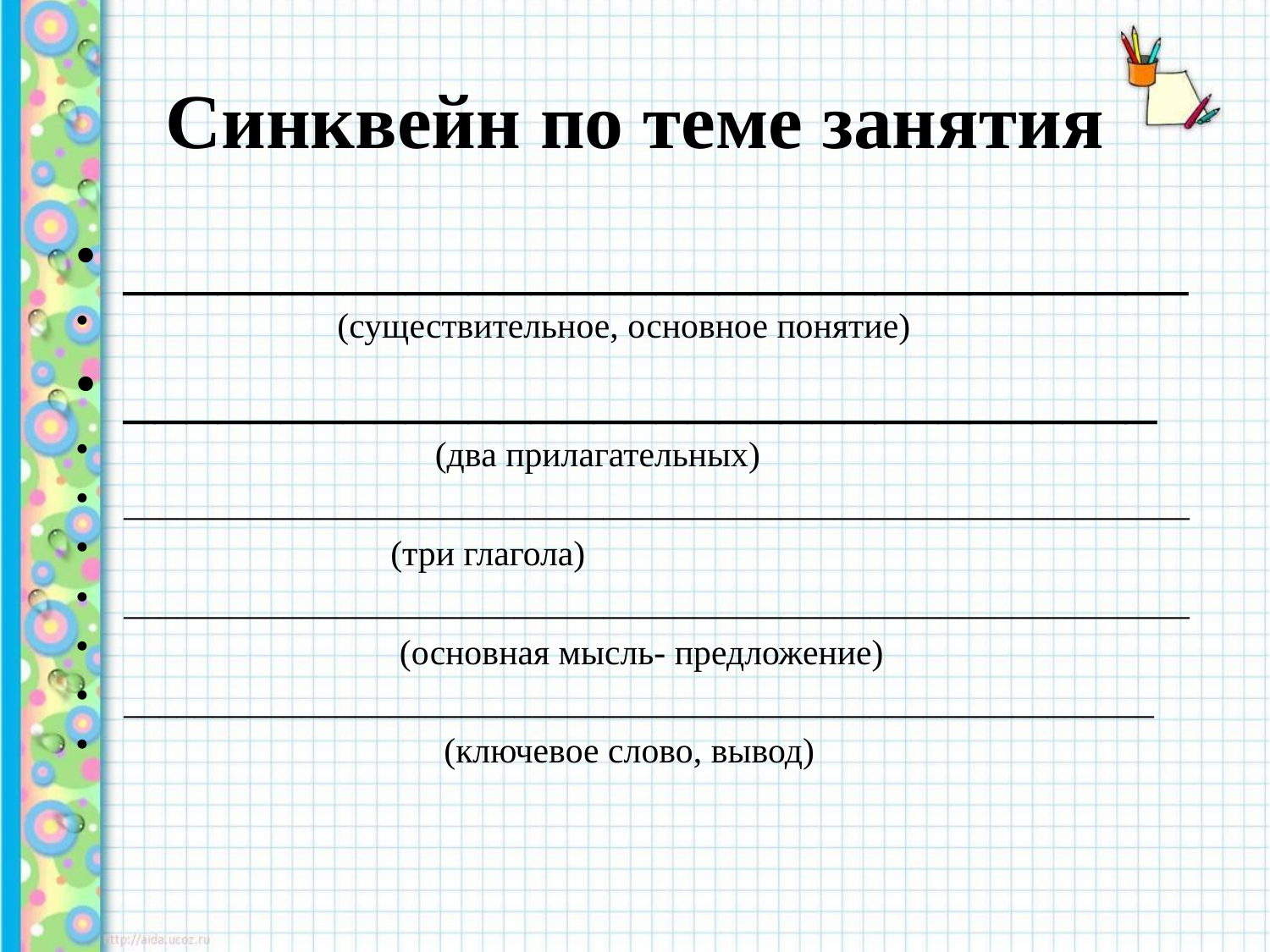

# Синквейн по теме занятия
__________________________________
                        (существительное, основное понятие)
_________________________________
                                   (два прилагательных)
____________________________________________________________
                              (три глагола)
____________________________________________________________
                               (основная мысль- предложение)
__________________________________________________________
                                    (ключевое слово, вывод)